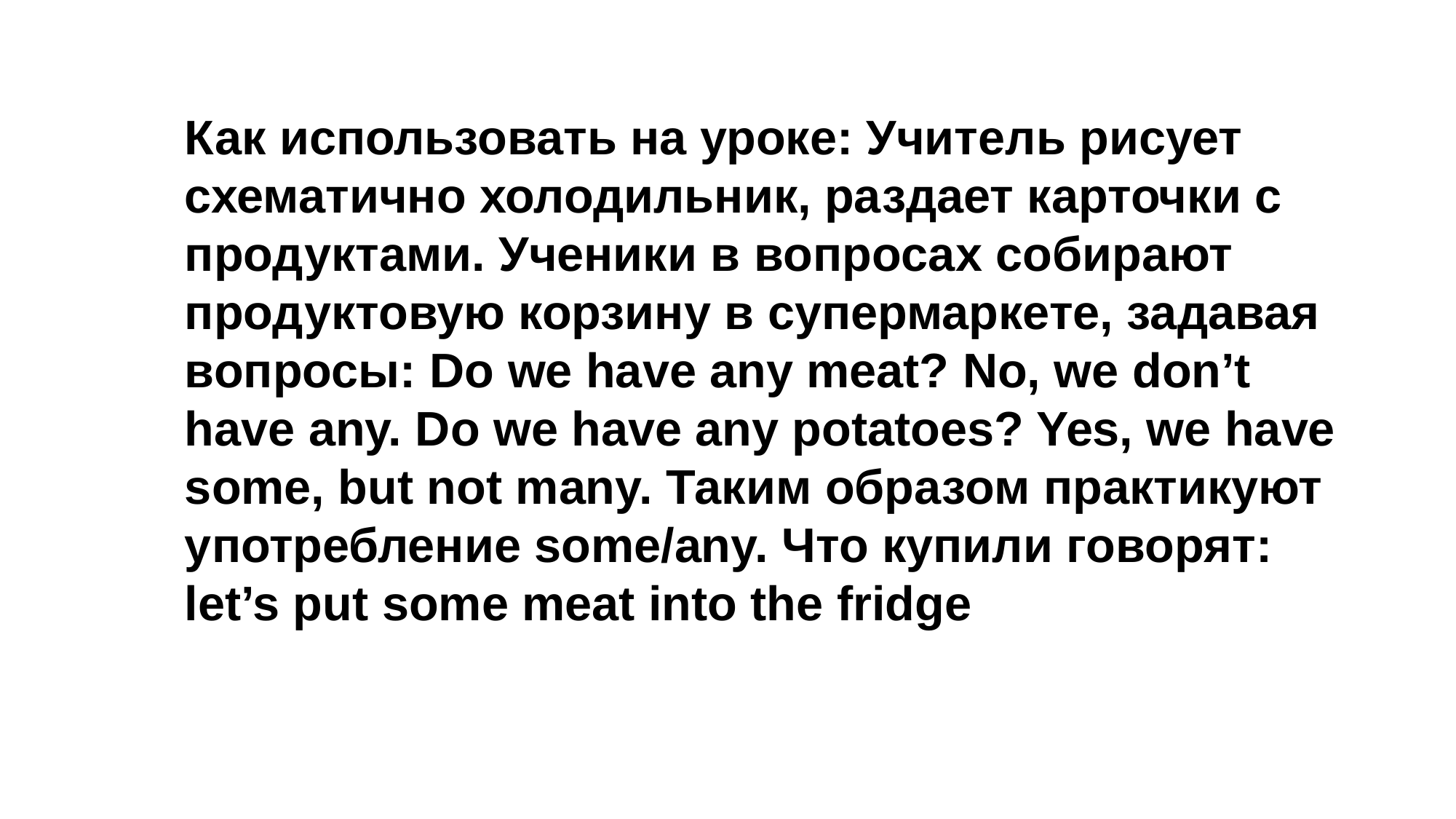

Как использовать на уроке: Учитель рисует схематично холодильник, раздает карточки с продуктами. Ученики в вопросах собирают продуктовую корзину в супермаркете, задавая вопросы: Do we have any meat? No, we don’t have any. Do we have any potatoes? Yes, we have some, but not many. Таким образом практикуют употребление some/any. Что купили говорят: let’s put some meat into the fridge